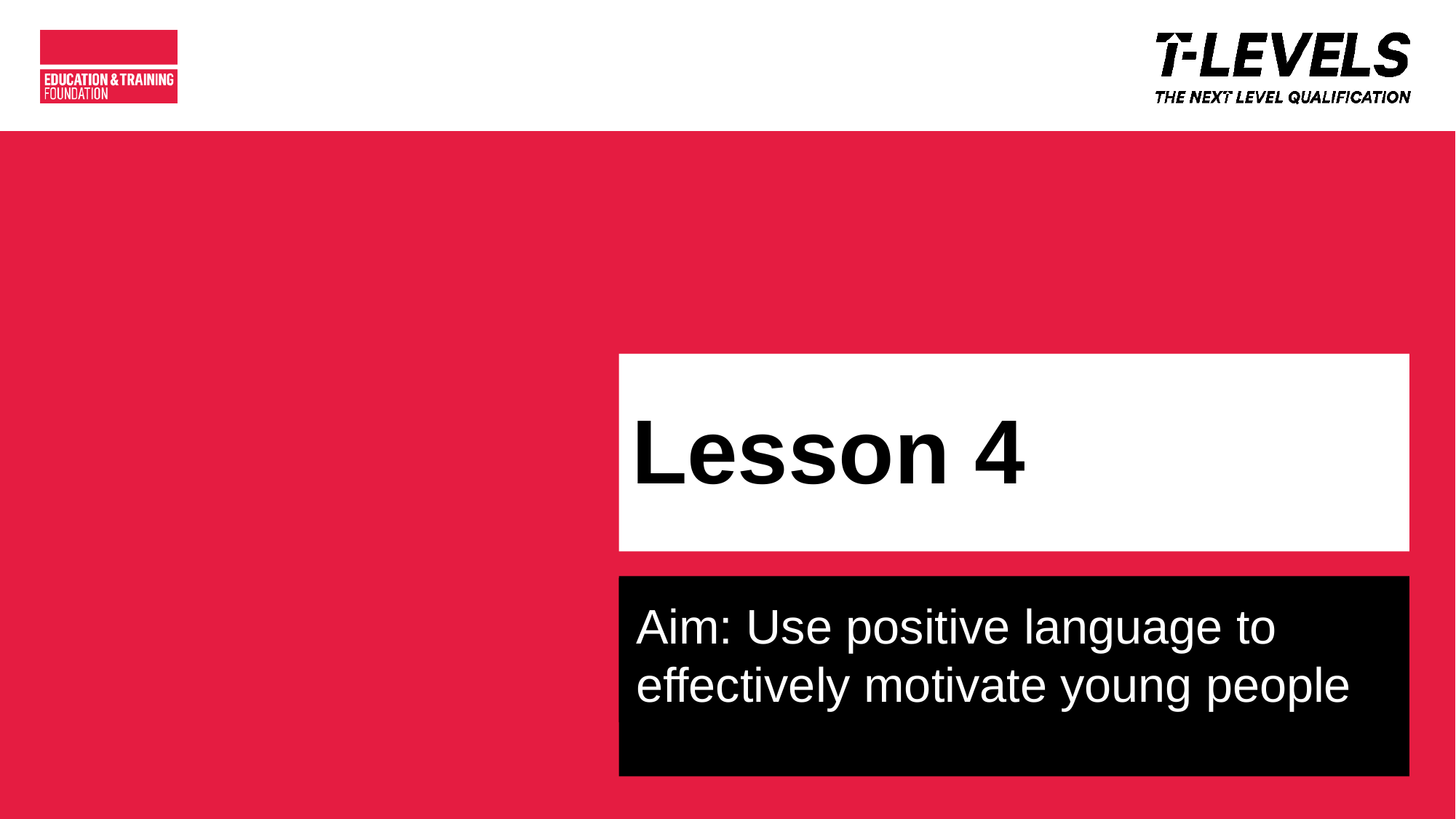

# Lesson 4
Aim: Use positive language to effectively motivate young people